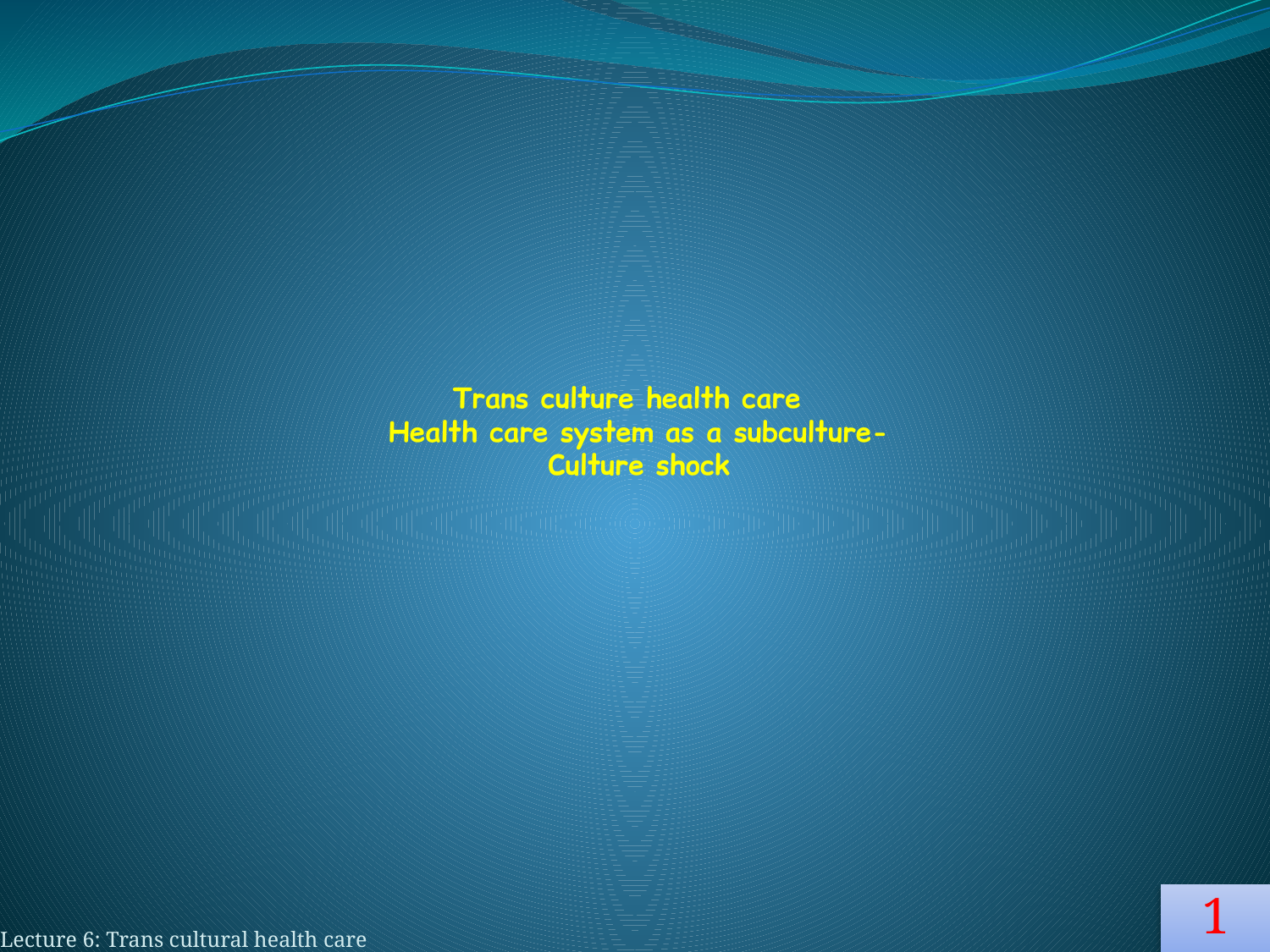

# Trans culture health care Health care system as a subculture- Culture shock
1
Lecture 6: Trans cultural health care